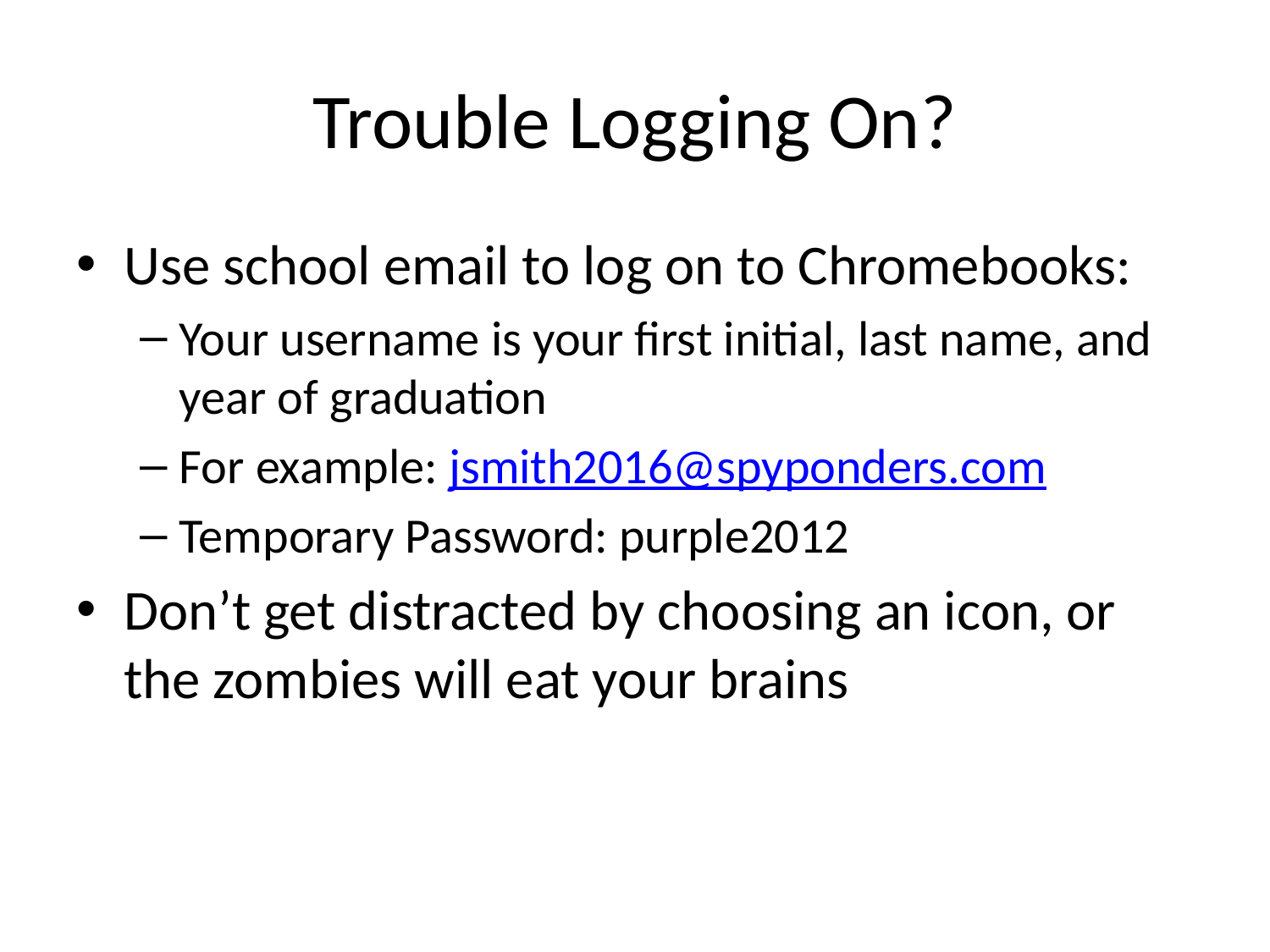

# Trouble Logging On?
Use school email to log on to Chromebooks:
Your username is your first initial, last name, and year of graduation
For example: jsmith2016@spyponders.com
Temporary Password: purple2012
Don’t get distracted by choosing an icon, or the zombies will eat your brains